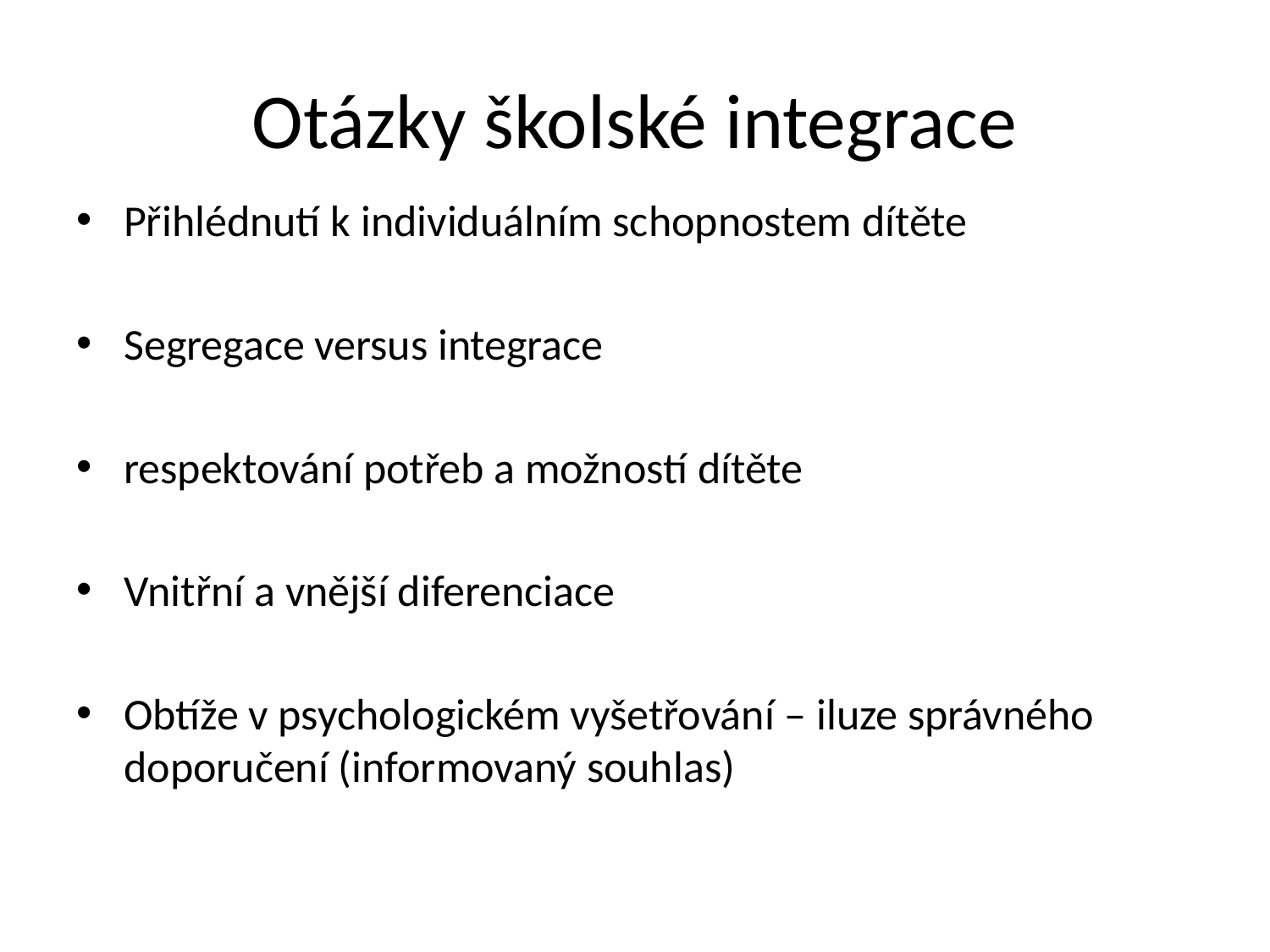

# Otázky školské integrace
Přihlédnutí k individuálním schopnostem dítěte

Segregace versus integrace

respektování potřeb a možností dítěte

Vnitřní a vnější diferenciace

Obtíže v psychologickém vyšetřování – iluze správného doporučení (informovaný souhlas)